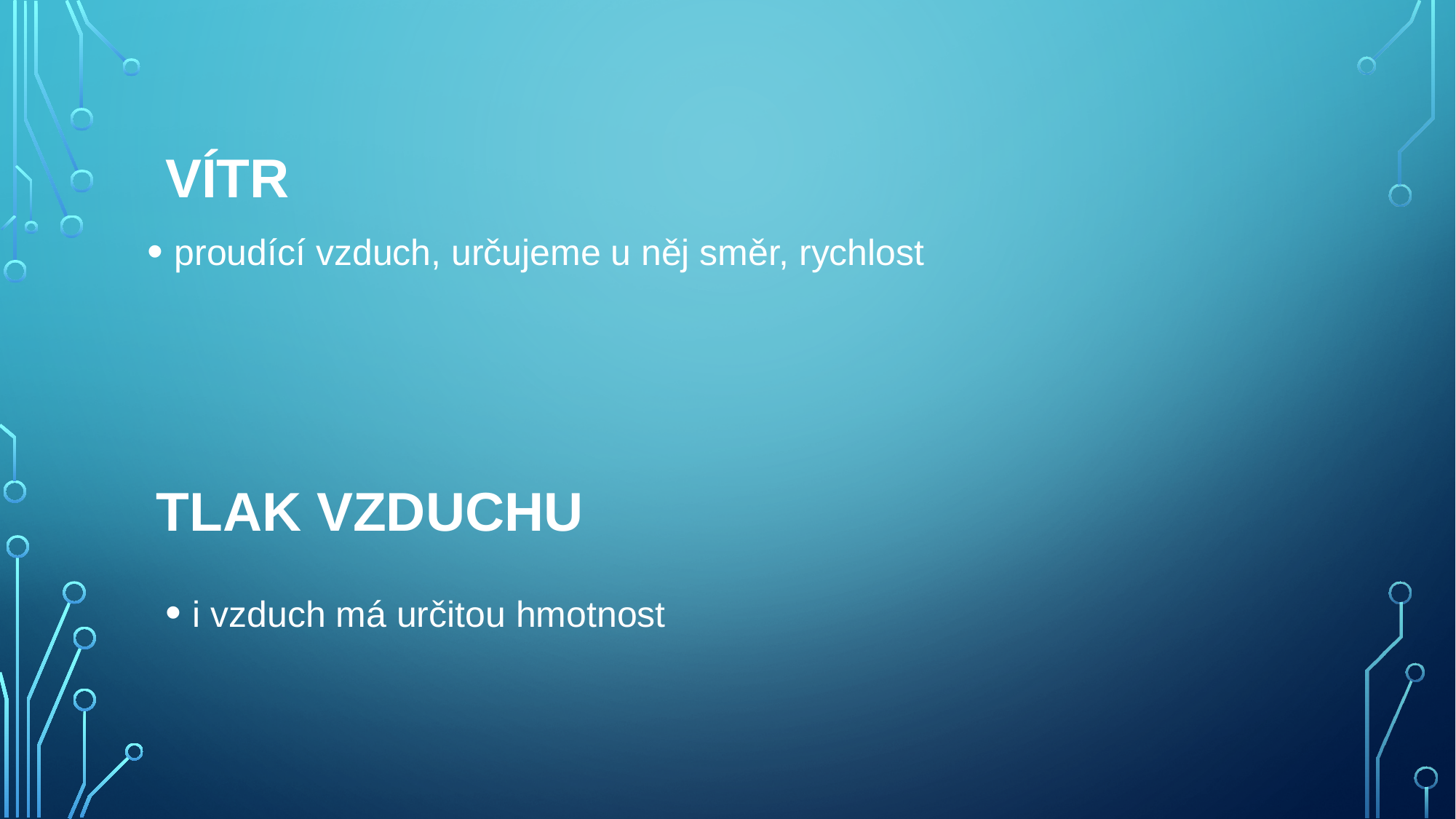

vítr
proudící vzduch, určujeme u něj směr, rychlost
# tlak vzduchu
i vzduch má určitou hmotnost